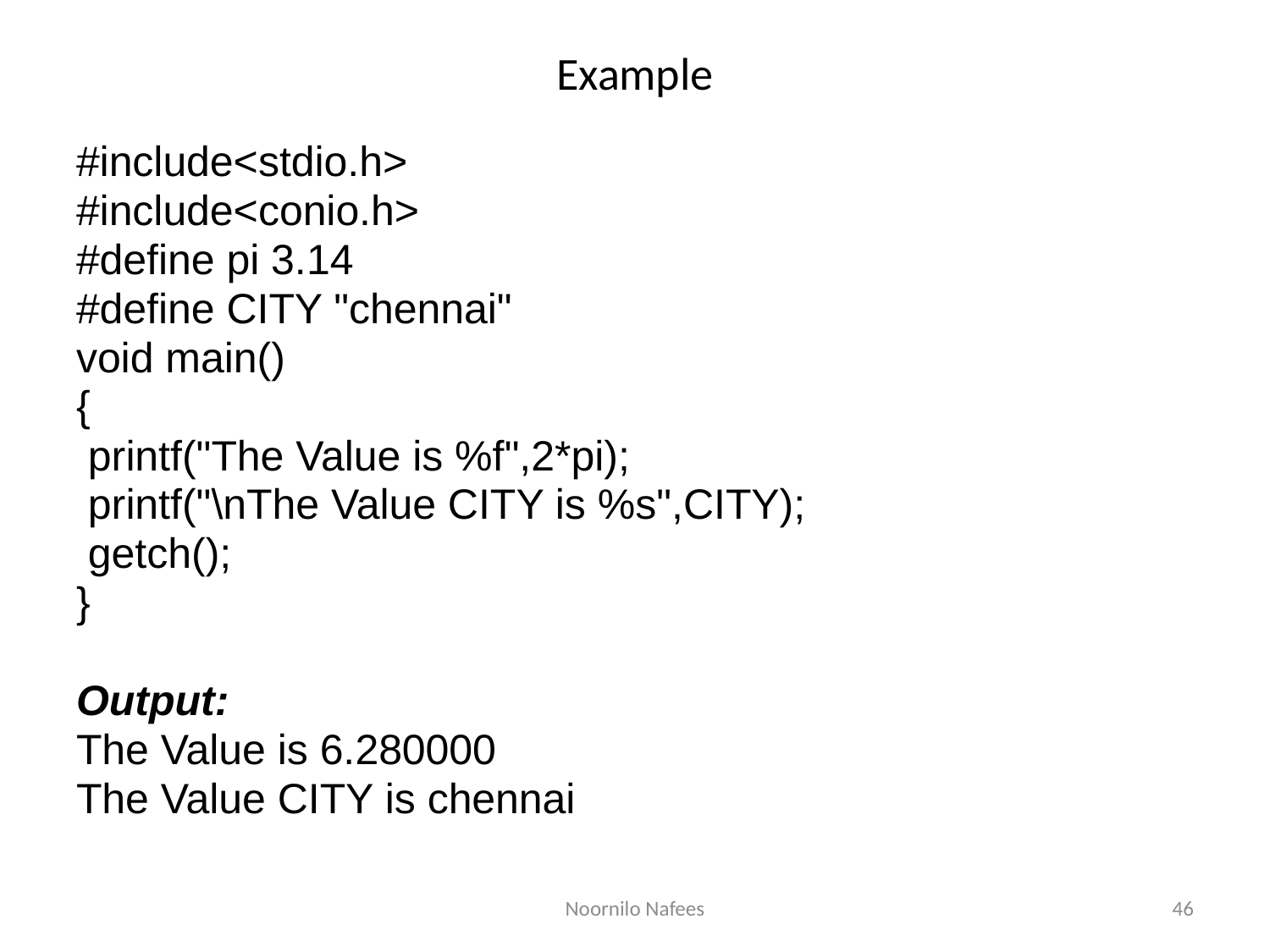

# Example
#include<stdio.h>
#include<conio.h>
#define pi 3.14
#define CITY "chennai"
void main()
{
 printf("The Value is %f",2*pi);
 printf("\nThe Value CITY is %s",CITY);
 getch();
}

Output:
The Value is 6.280000
The Value CITY is chennai

Noornilo Nafees
46